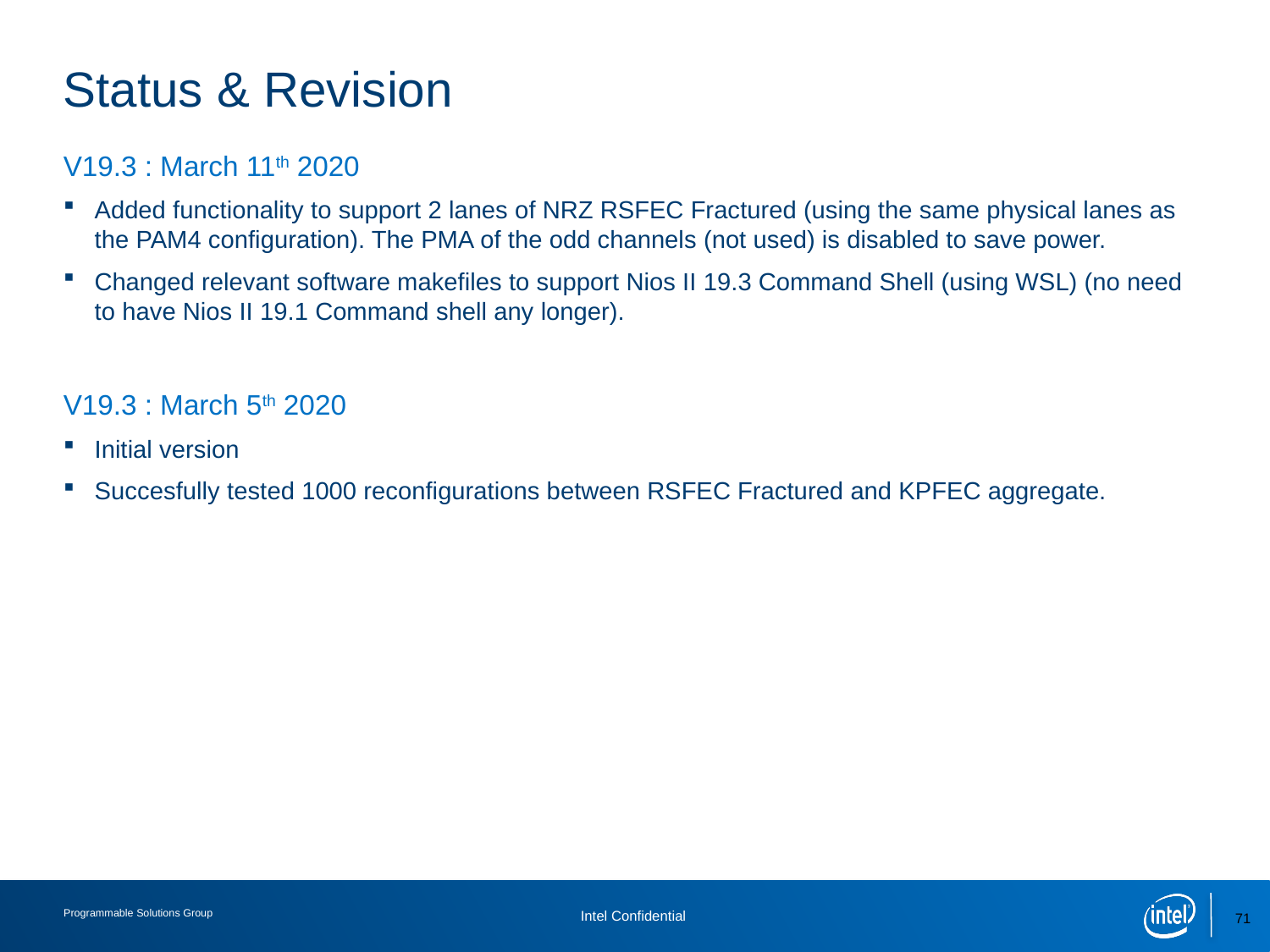

# Status & Revision
V19.3 : March 11th 2020
Added functionality to support 2 lanes of NRZ RSFEC Fractured (using the same physical lanes as the PAM4 configuration). The PMA of the odd channels (not used) is disabled to save power.
Changed relevant software makefiles to support Nios II 19.3 Command Shell (using WSL) (no need to have Nios II 19.1 Command shell any longer).

V19.3 : March 5th 2020
Initial version
Succesfully tested 1000 reconfigurations between RSFEC Fractured and KPFEC aggregate.

71